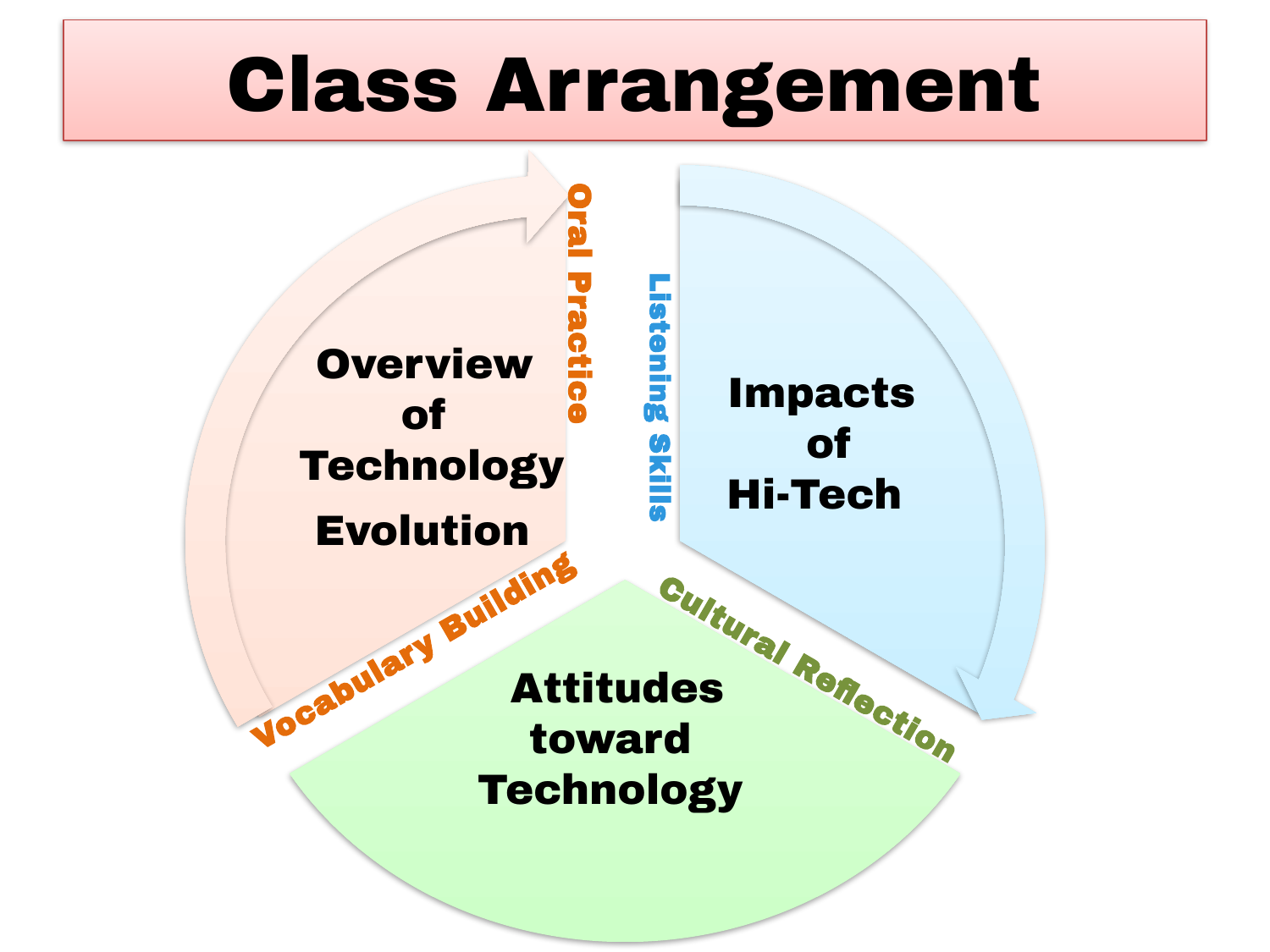

# Class Arrangement

Oral Practice
Overview
of
Technology Evolution
Impacts
of
Hi-Tech
Listening Skills
Vocabulary Building
Cultural Reflection
 Attitudes toward
Technology
3